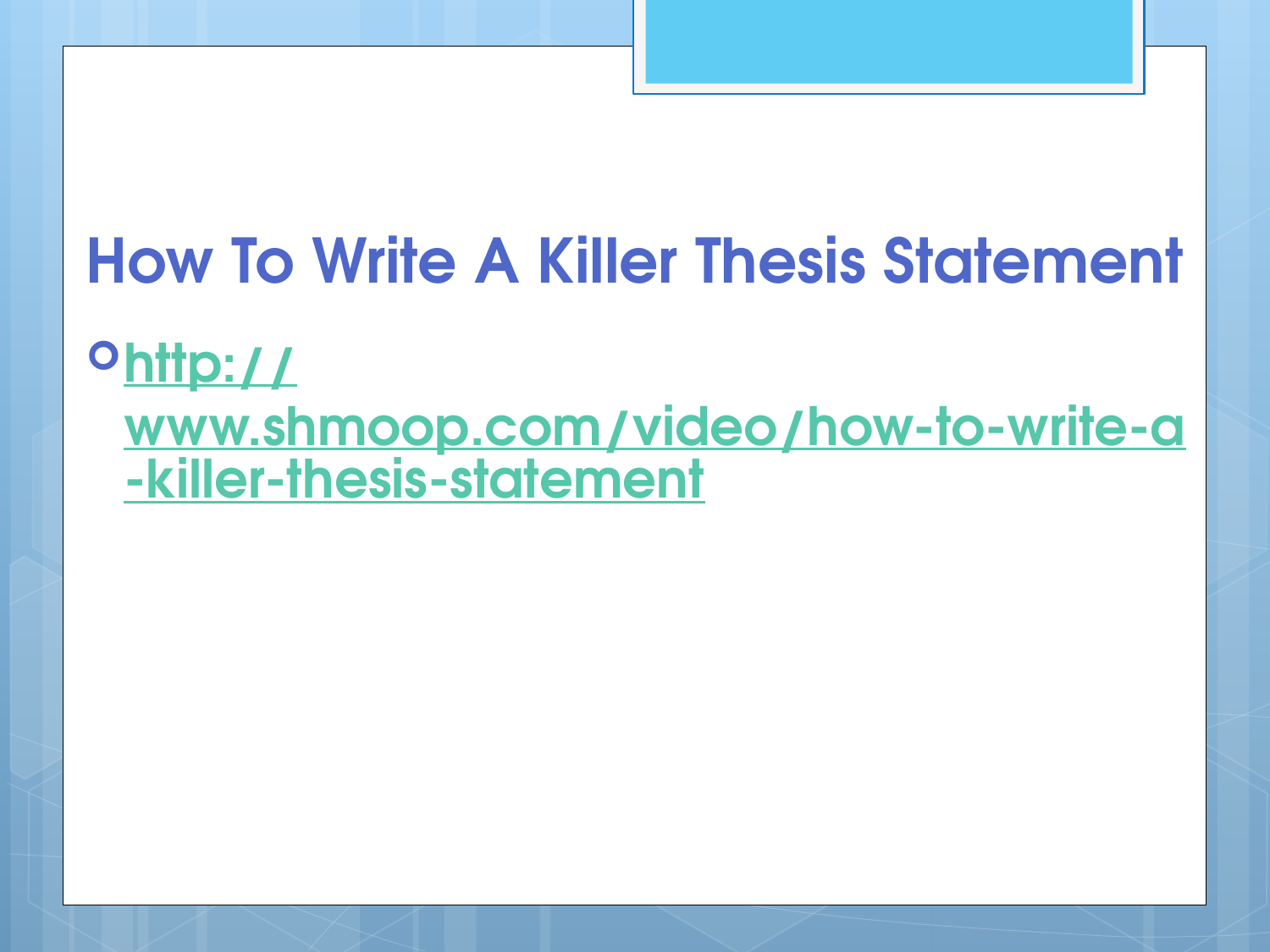

# How To Write A Killer Thesis Statement
http://www.shmoop.com/video/how-to-write-a-killer-thesis-statement